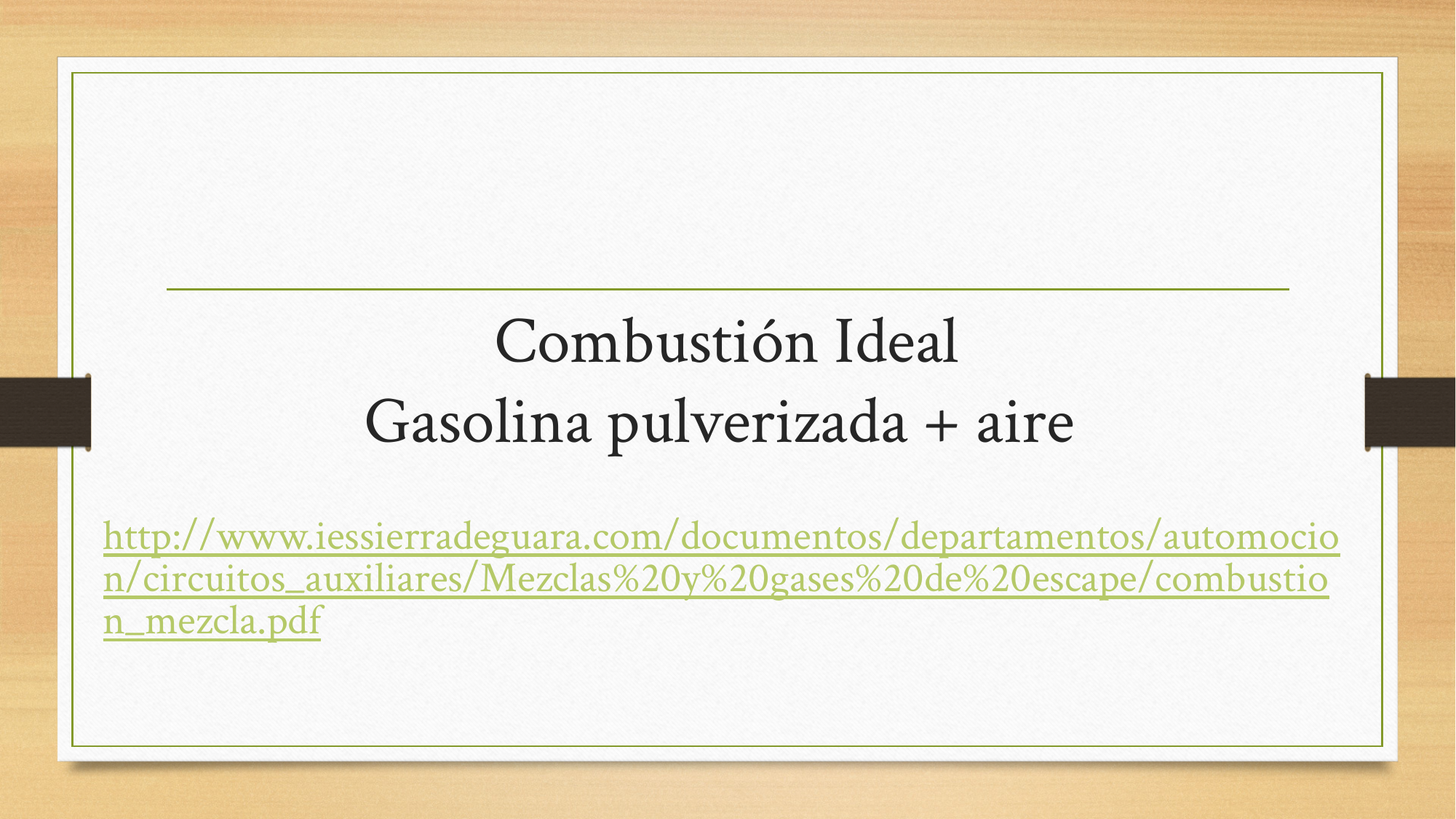

# Combustión Ideal Gasolina pulverizada + aire http://www.iessierradeguara.com/documentos/departamentos/automocion/circuitos_auxiliares/Mezclas%20y%20gases%20de%20escape/combustion_mezcla.pdf